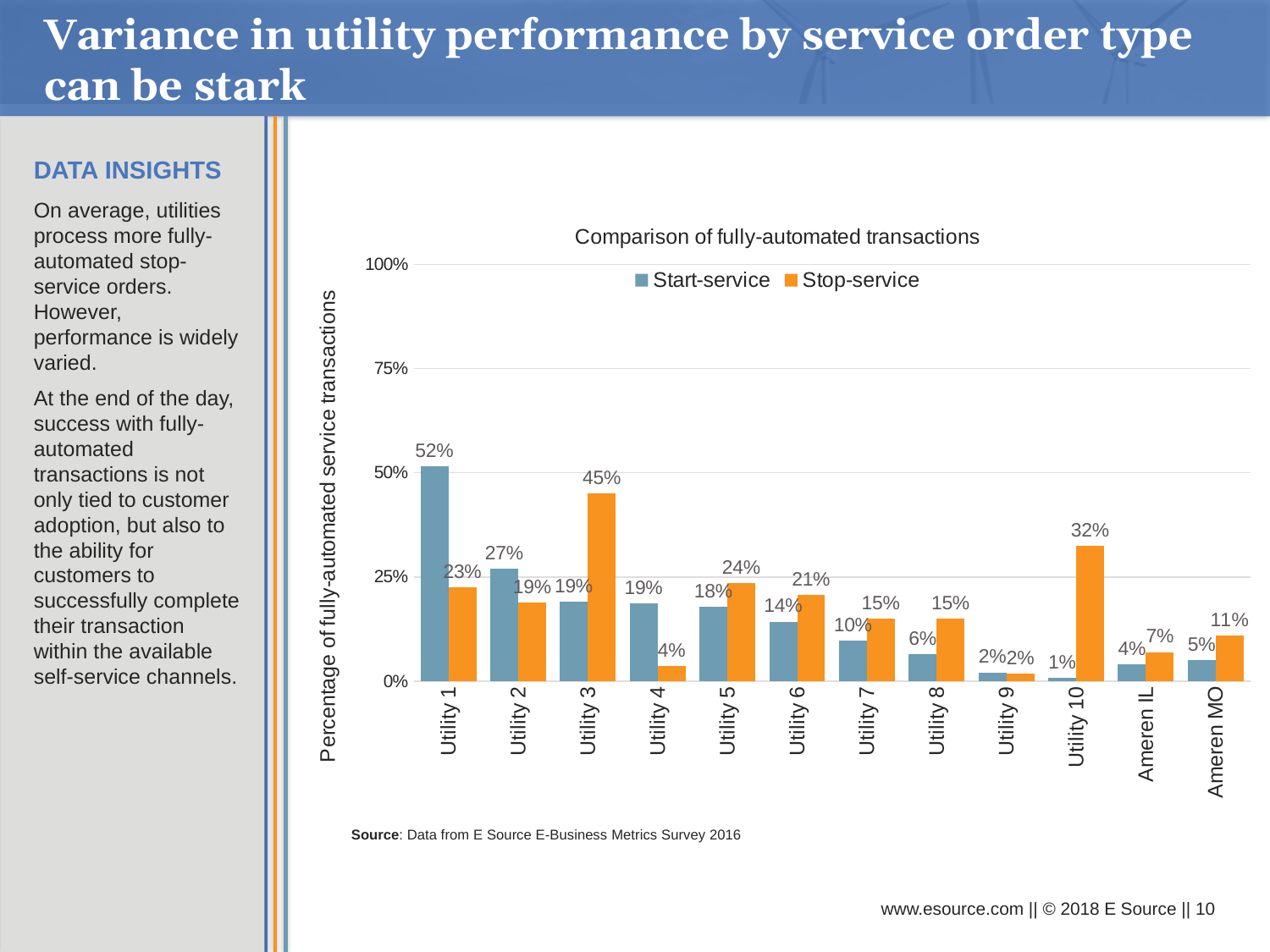

# Variance in utility performance by service order type can be stark
DATA INSIGHTS
On average, utilities process more fully-automated stop-service orders. However, performance is widely varied.
At the end of the day, success with fully-automated transactions is not only tied to customer adoption, but also to the ability for customers to successfully complete their transaction within the available self-service channels.

### Chart: Comparison of fully-automated transactions

| Category | Start-service | Stop-service |
|---|---|---|
| Utility 1 | 0.5152602158251876 | 0.22510760477866054 |
| Utility 2 | 0.2701026735793433 | 0.18847077965075582 |
| Utility 3 | 0.19072488408259033 | 0.4500850318552174 |
| Utility 4 | 0.18658505074265144 | 0.037482335742710954 |
| Utility 5 | 0.17888216340429783 | 0.23528396991832665 |
| Utility 6 | 0.14294418789066143 | 0.20660430371465874 |
| Utility 7 | 0.09756658865682634 | 0.15106930761044934 |
| Utility 8 | 0.06424632585892892 | 0.15037052972026674 |
| Utility 9 | 0.0212231392421865 | 0.01769686608370202 |
| Utility 10 | 0.00793746642401729 | 0.32467099010207373 |
| Ameren IL | 0.04 | 0.07 |
| Ameren MO | 0.05 | 0.11 |
Source: Data from E Source E-Business Metrics Survey 2016